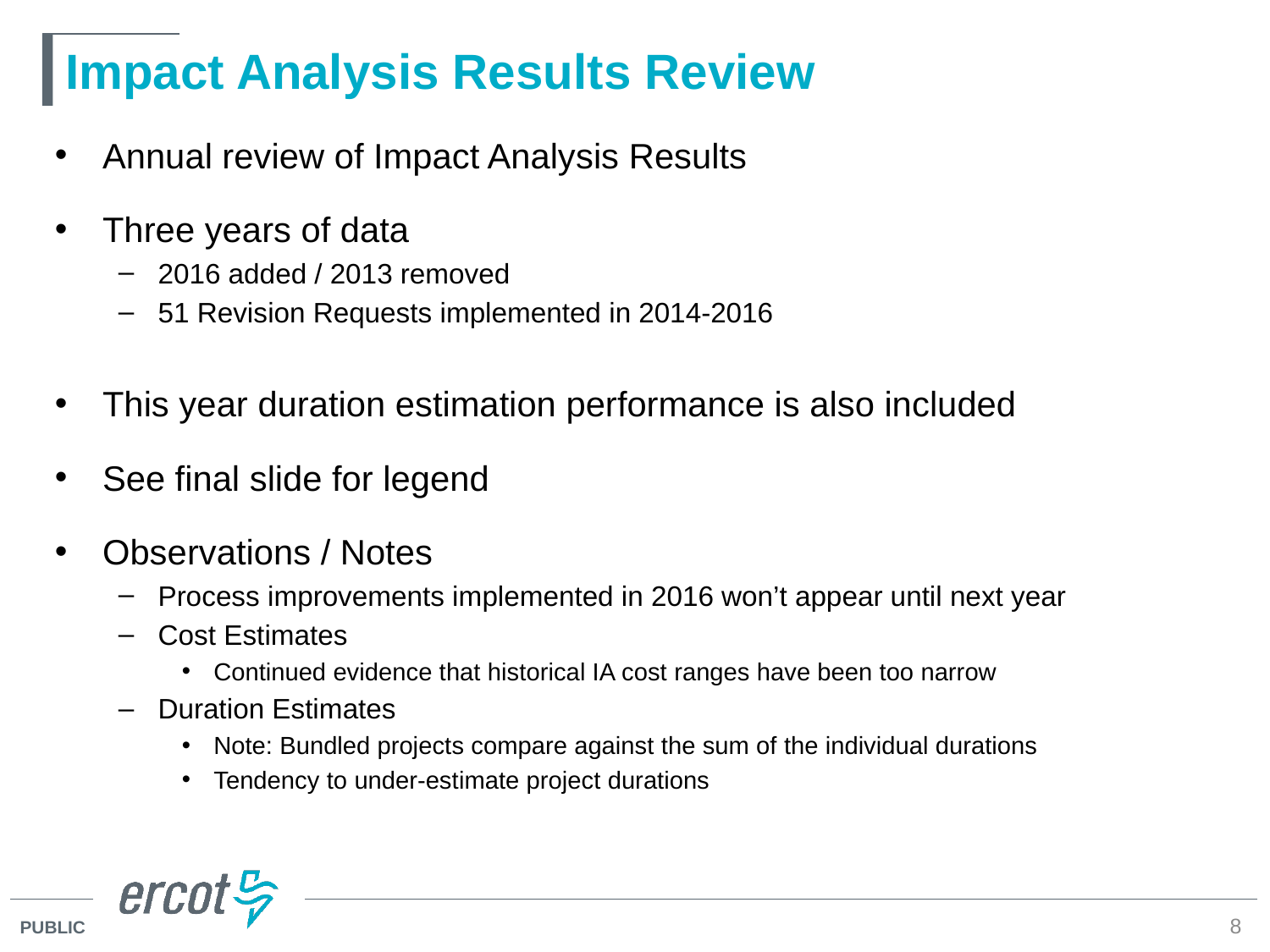

# Impact Analysis Results Review
Annual review of Impact Analysis Results

Three years of data
2016 added / 2013 removed
51 Revision Requests implemented in 2014-2016

This year duration estimation performance is also included

See final slide for legend

Observations / Notes
Process improvements implemented in 2016 won’t appear until next year
Cost Estimates
Continued evidence that historical IA cost ranges have been too narrow
Duration Estimates
Note: Bundled projects compare against the sum of the individual durations
Tendency to under-estimate project durations

8